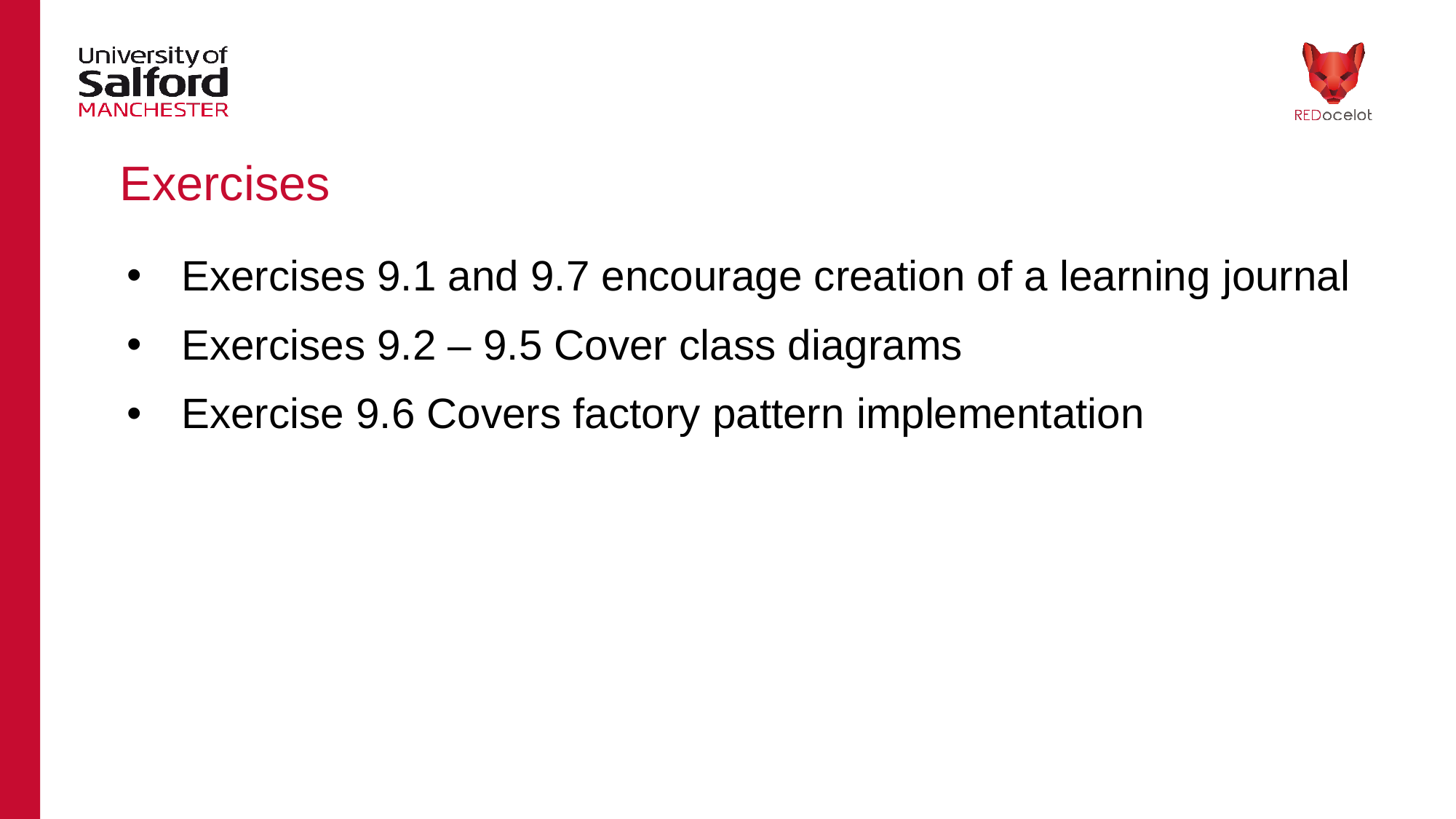

# Exercises
Exercises 9.1 and 9.7 encourage creation of a learning journal
Exercises 9.2 – 9.5 Cover class diagrams
Exercise 9.6 Covers factory pattern implementation